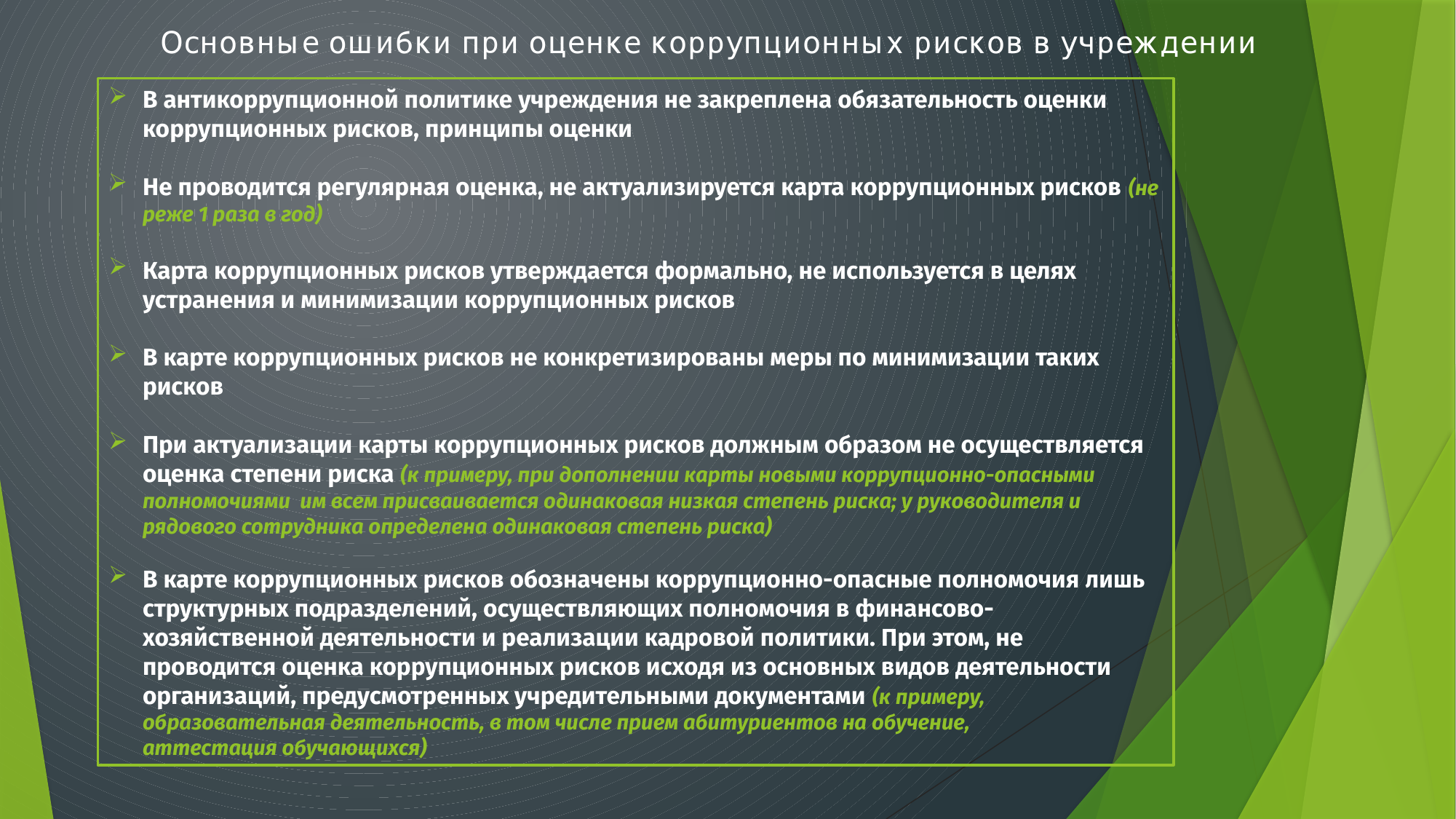

Основные ошибки при оценке коррупционных рисков в учреждении
В антикоррупционной политике учреждения не закреплена обязательность оценки коррупционных рисков, принципы оценки

Не проводится регулярная оценка, не актуализируется карта коррупционных рисков (не реже 1 раза в год)

Карта коррупционных рисков утверждается формально, не используется в целях устранения и минимизации коррупционных рисков

В карте коррупционных рисков не конкретизированы меры по минимизации таких рисков

При актуализации карты коррупционных рисков должным образом не осуществляется оценка степени риска (к примеру, при дополнении карты новыми коррупционно-опасными полномочиями  им всем присваивается одинаковая низкая степень риска; у руководителя и рядового сотрудника определена одинаковая степень риска)

В карте коррупционных рисков обозначены коррупционно-опасные полномочия лишь структурных подразделений, осуществляющих полномочия в финансово-хозяйственной деятельности и реализации кадровой политики. При этом, не проводится оценка коррупционных рисков исходя из основных видов деятельности организаций, предусмотренных учредительными документами (к примеру, образовательная деятельность, в том числе прием абитуриентов на обучение,
аттестация обучающихся)